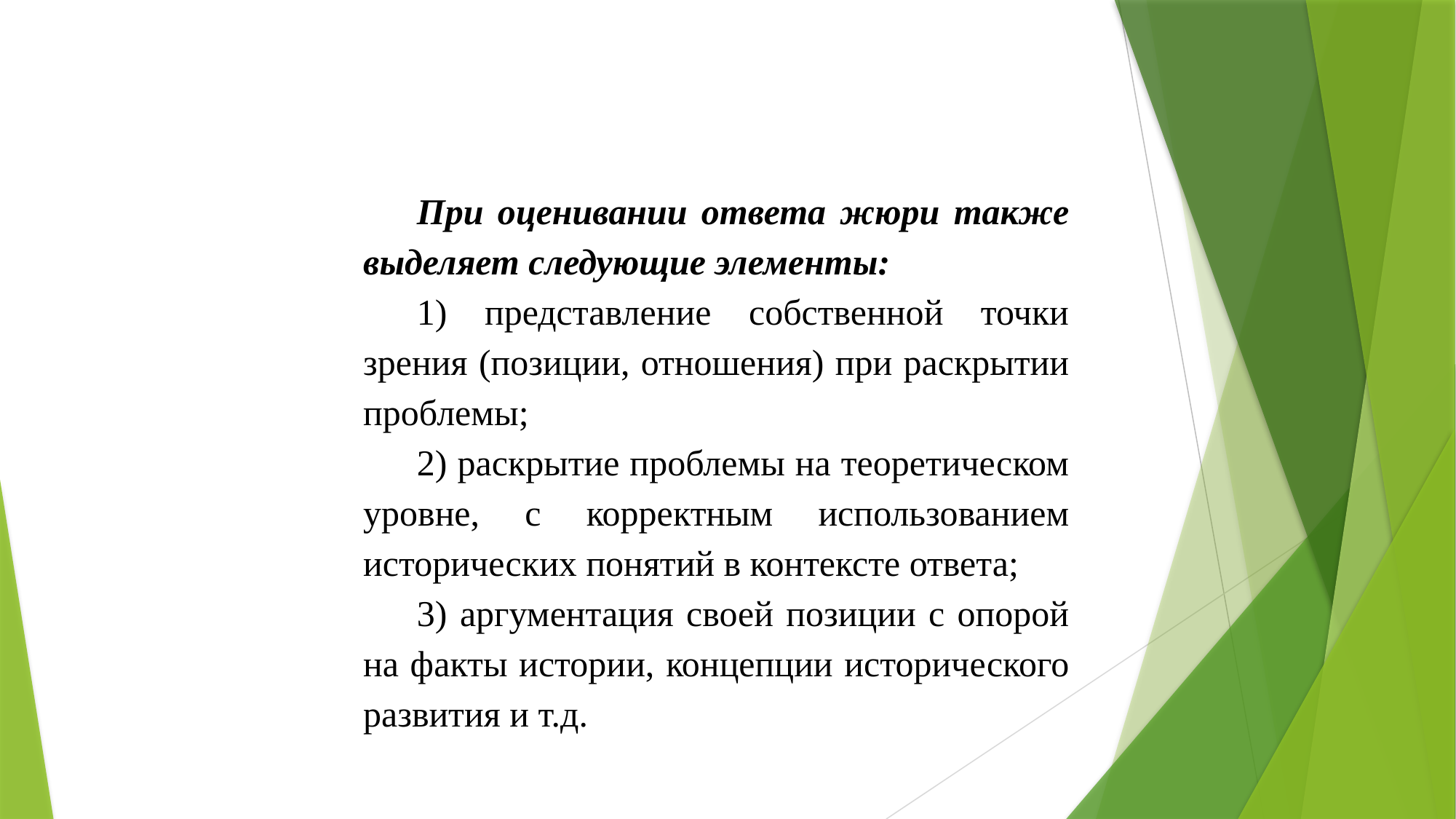

При оценивании ответа жюри также выделяет следующие элементы:
1) представление собственной точки зрения (позиции, отношения) при раскрытии проблемы;
2) раскрытие проблемы на теоретическом уровне, с корректным использованием исторических понятий в контексте ответа;
3) аргументация своей позиции с опорой на факты истории, концепции исторического развития и т.д.